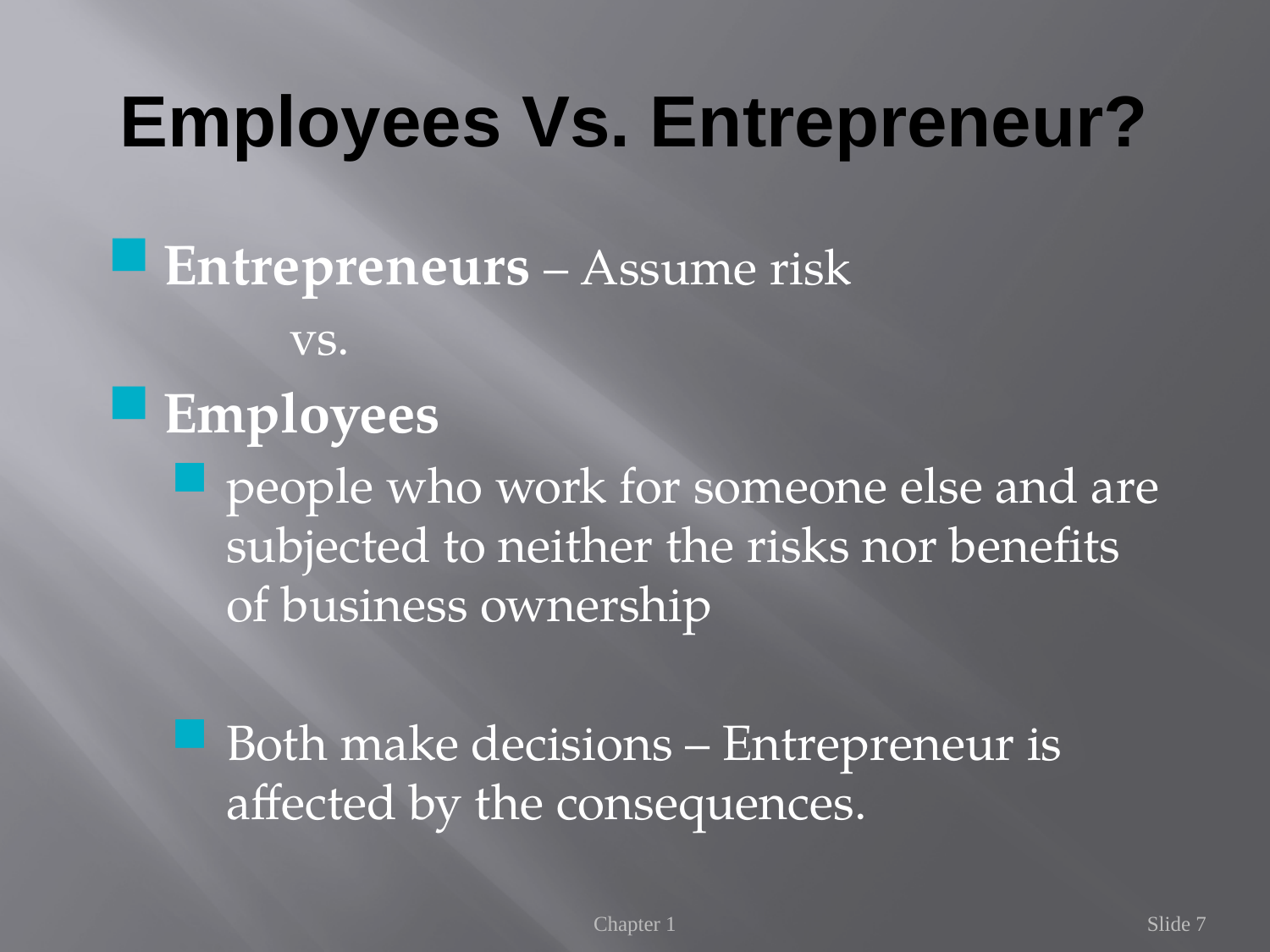

# Employees Vs. Entrepreneur?
Entrepreneurs – Assume risk
		vs.
Employees
people who work for someone else and are subjected to neither the risks nor benefits of business ownership

Both make decisions – Entrepreneur is affected by the consequences.

Chapter 1
Slide 7